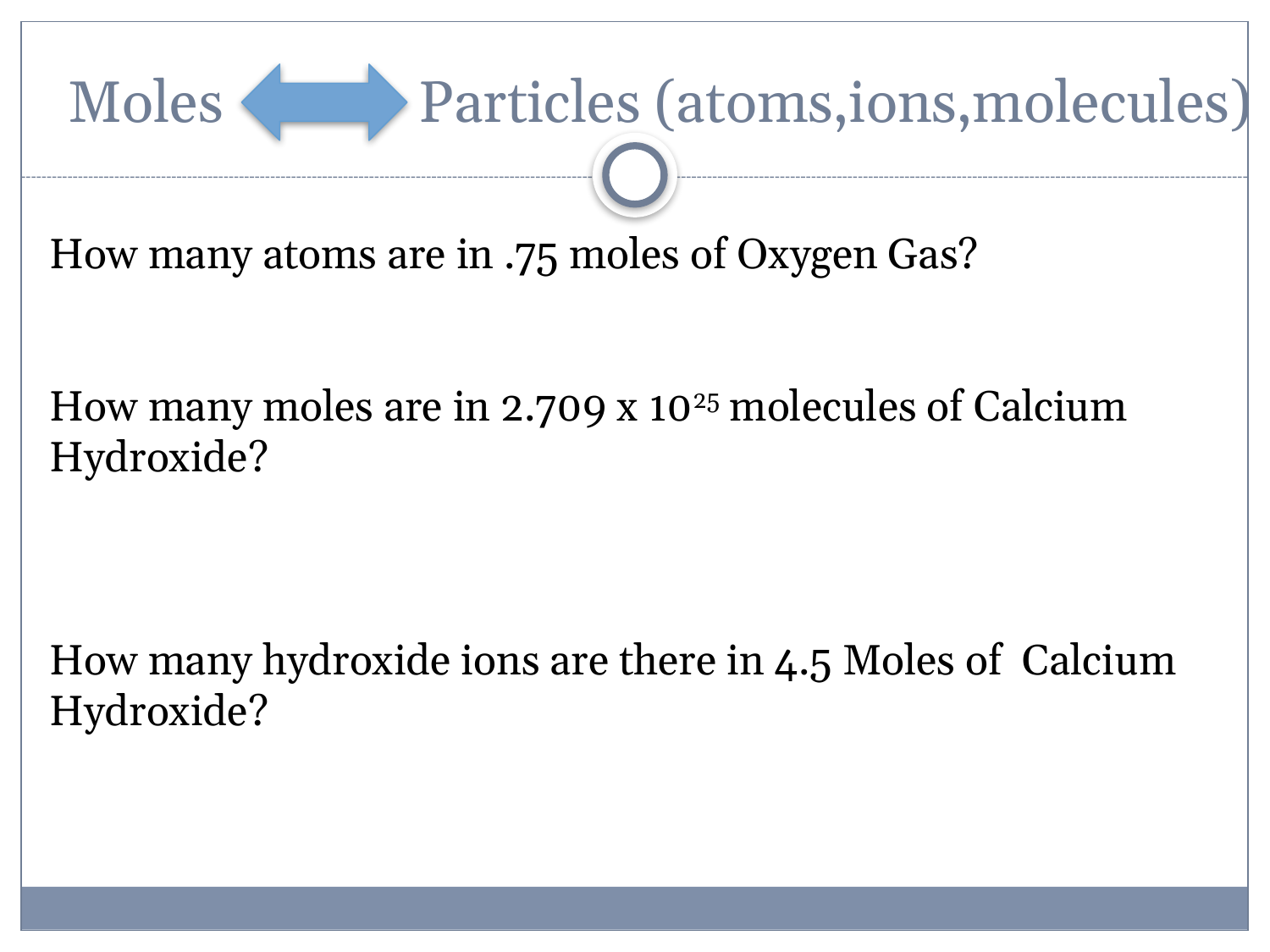

# Moles              Particles (atoms,ions,molecules)

How many atoms are in .75 moles of Oxygen Gas?

How many moles are in 2.709 x 1025 molecules of Calcium Hydroxide?

How many hydroxide ions are there in 4.5 Moles of  Calcium Hydroxide?